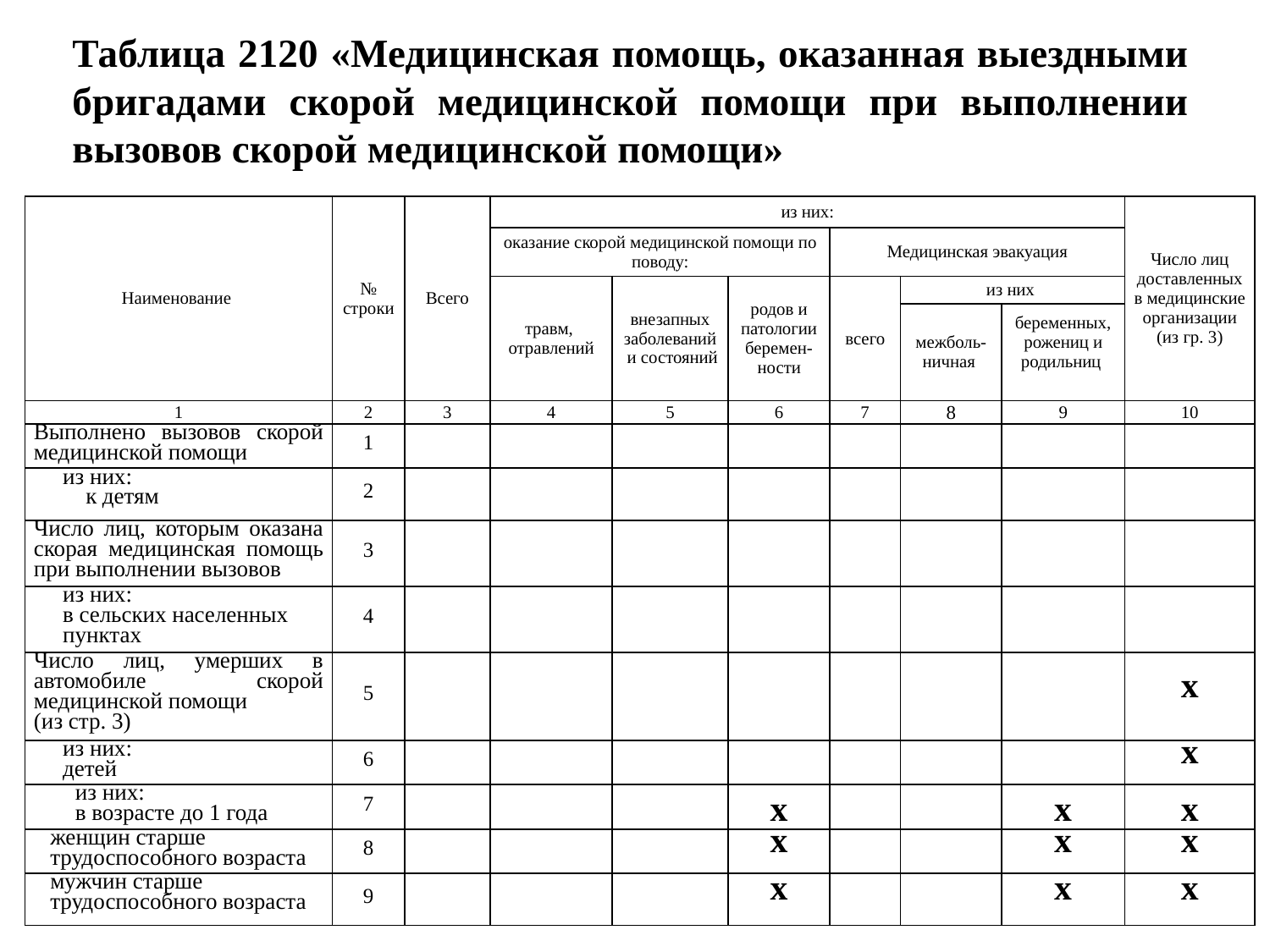

# Таблица 2120 «Медицинская помощь, оказанная выездными бригадами скорой медицинской помощи при выполнении вызовов скорой медицинской помощи»
| Наименование | № строки | Всего | из них: |  |  |  |  |  | Число лиц доставленных в медицинские организации (из гр. 3) |
| --- | --- | --- | --- | --- | --- | --- | --- | --- | --- |
|  |  |  | оказание скорой медицинской помощи по поводу: |  |  | Медицинская эвакуация |  |  |  |
|  |  |  | травм, отравлений | внезапных заболеваний и состояний | родов и патологии беремен-ности | всего | из них |  |  |
|  |  |  |  |  |  |  | межболь-ничная | беременных, рожениц и родильниц |  |
| 1 | 2 | 3 | 4 | 5 | 6 | 7 | 8 | 9 | 10 |
| Выполнено вызовов скорой медицинской помощи | 1 |  |  |  |  |  |  |  |  |
| из них: к детям | 2 |  |  |  |  |  |  |  |  |
| Число лиц, которым оказана скорая медицинская помощь при выполнении вызовов | 3 |  |  |  |  |  |  |  |  |
| из них: в сельских населенных пунктах | 4 |  |  |  |  |  |  |  |  |
| Число лиц, умерших в автомобиле скорой медицинской помощи (из стр. 3) | 5 |  |  |  |  |  |  |  | х |
| из них: детей | 6 |  |  |  |  |  |  |  | х |
| из них: в возрасте до 1 года | 7 |  |  |  | х |  |  | х | х |
| женщин старше трудоспособного возраста | 8 |  |  |  | х |  |  | х | х |
| мужчин старше трудоспособного возраста | 9 |  |  |  | х |  |  | х | х |